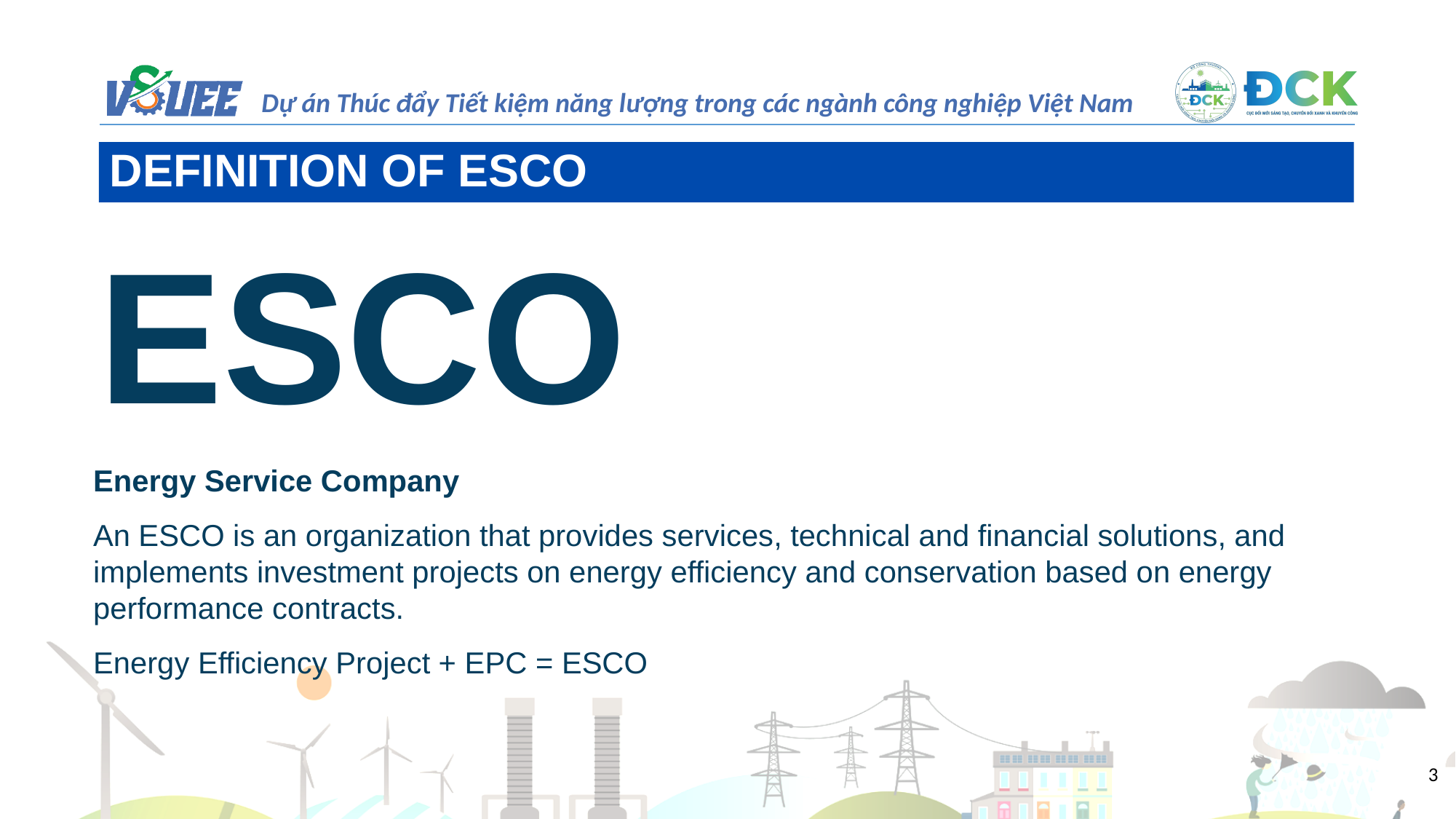

DEFINITION OF ESCO
ESCO
Energy Service Company
An ESCO is an organization that provides services, technical and financial solutions, and implements investment projects on energy efficiency and conservation based on energy performance contracts.
Energy Efficiency Project + EPC = ESCO
3